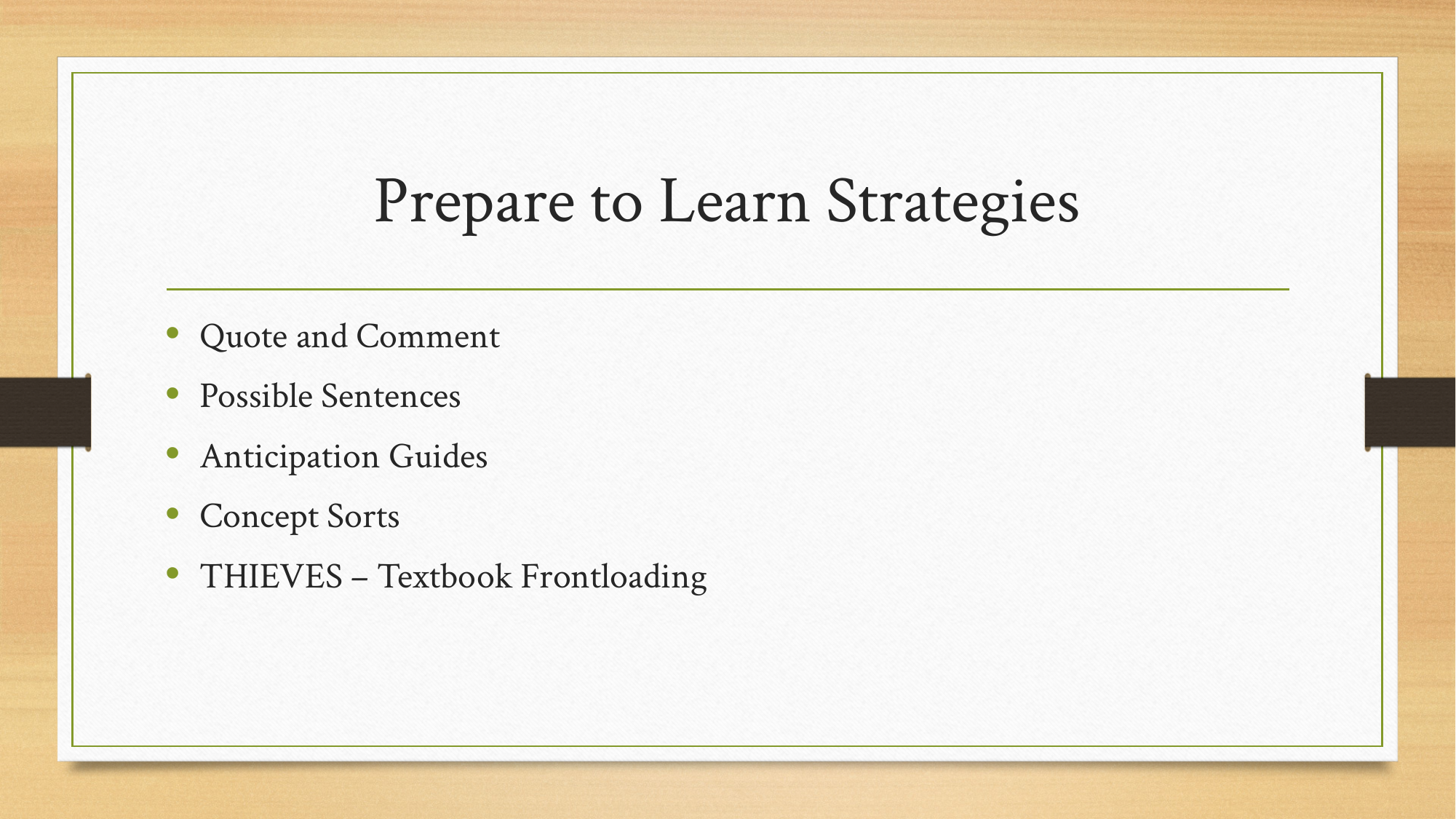

# Prepare to Learn Strategies
Quote and Comment
Possible Sentences
Anticipation Guides
Concept Sorts
THIEVES – Textbook Frontloading